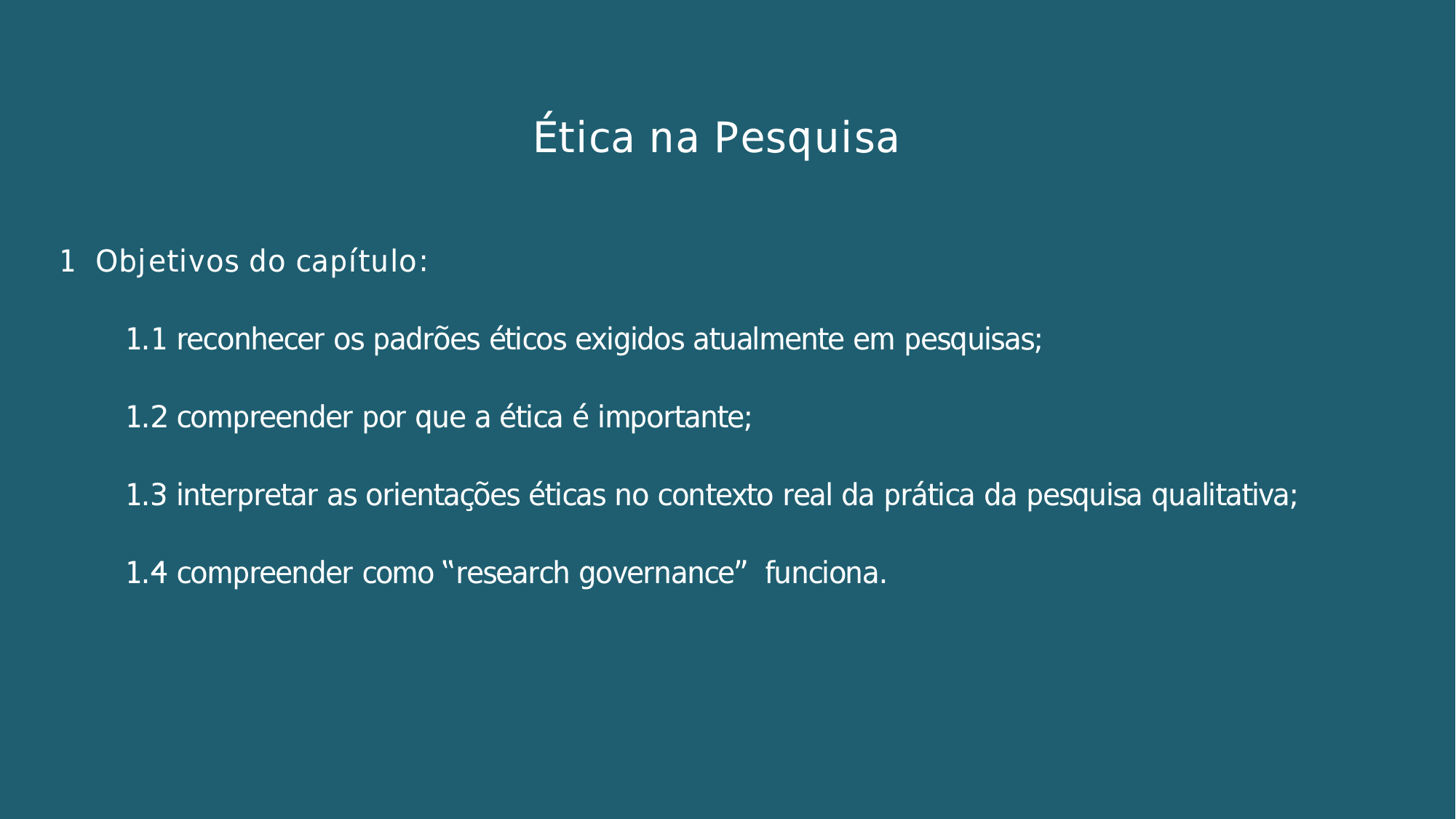

Ética na Pesquisa

1  Objetivos do capítulo:

       1.1 reconhecer os padrões éticos exigidos atualmente em pesquisas;

       1.2 compreender por que a ética é importante;

       1.3 interpretar as orientações éticas no contexto real da prática da pesquisa qualitativa;

       1.4 compreender como “research governance”  funciona.